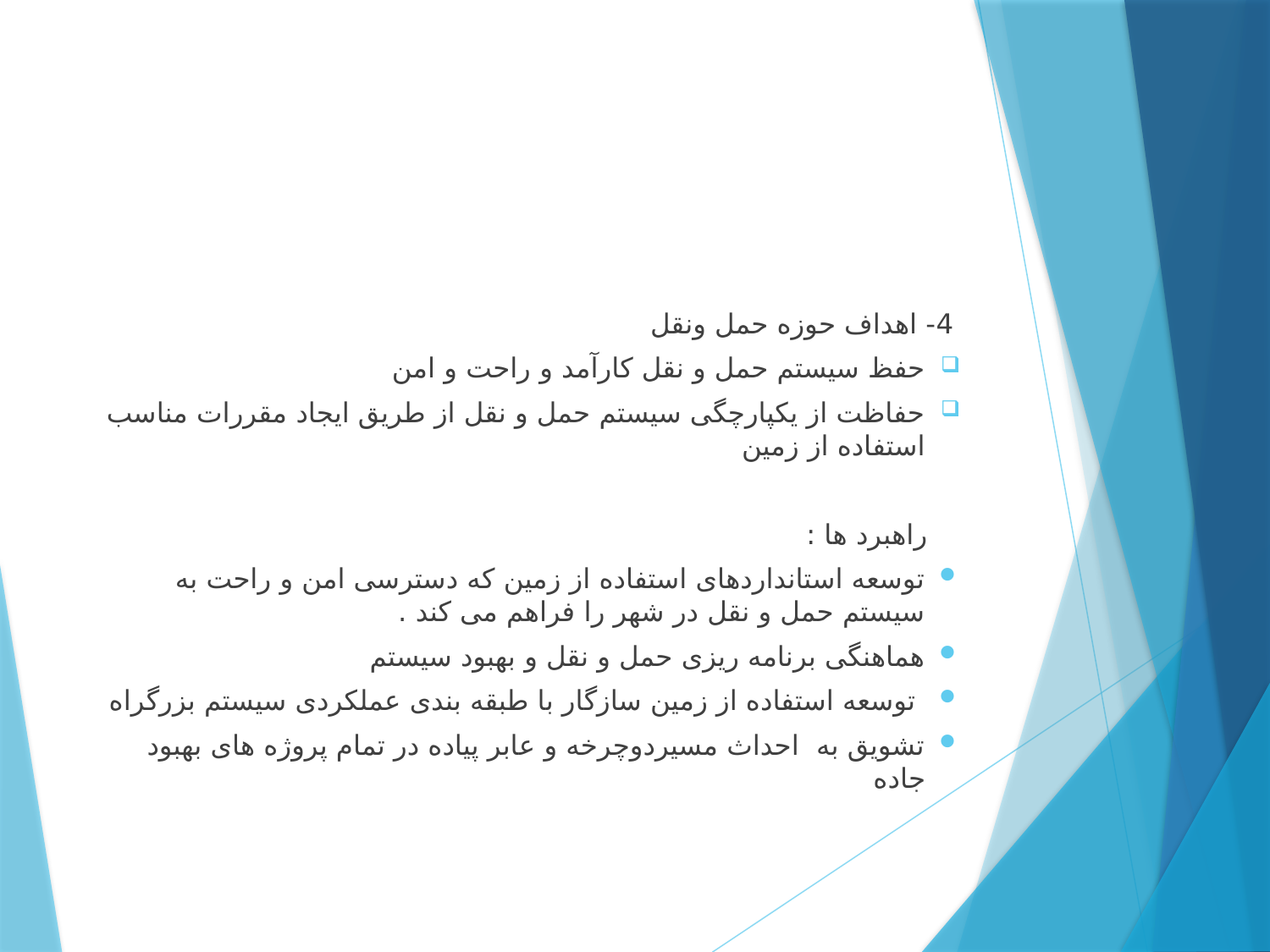

4- اهداف حوزه حمل ونقل
حفظ سیستم حمل و نقل کارآمد و راحت و امن
حفاظت از یکپارچگی سیستم حمل و نقل از طریق ایجاد مقررات مناسب استفاده از زمین

   راهبرد ها :
توسعه استانداردهای استفاده از زمین که دسترسی امن و راحت به سیستم حمل و نقل در شهر را فراهم می کند .
هماهنگی برنامه ریزی حمل و نقل و بهبود سیستم
 توسعه استفاده از زمین سازگار با طبقه بندی عملکردی سیستم بزرگراه
تشویق به  احداث مسیردوچرخه و عابر پیاده در تمام پروژه های بهبود جاده